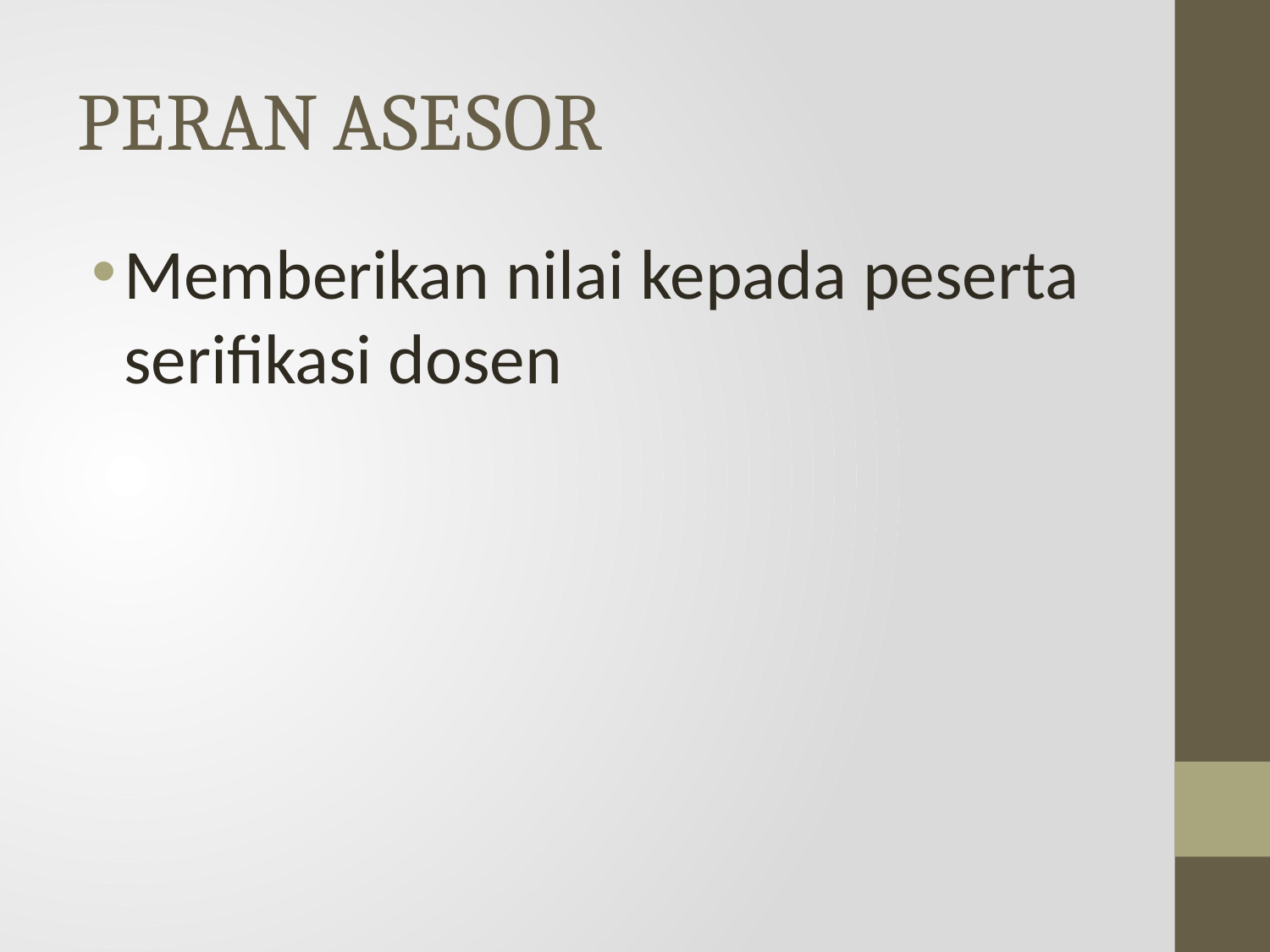

# PERAN ASESOR
Memberikan nilai kepada peserta serifikasi dosen